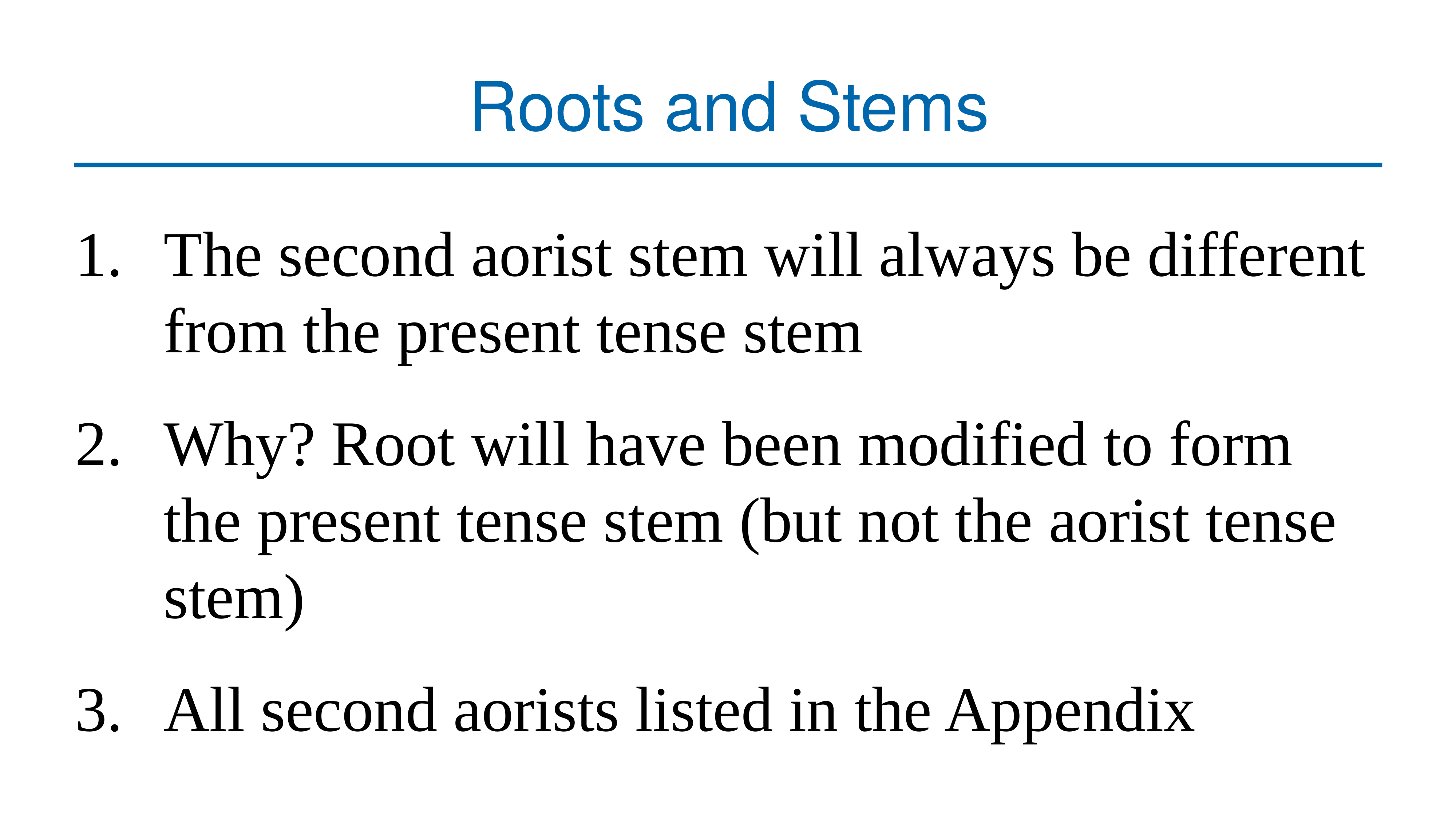

# Roots and Stems
The second aorist stem will always be different from the present tense stem
Why? Root will have been modified to form the present tense stem (but not the aorist tense stem)
All second aorists listed in the Appendix